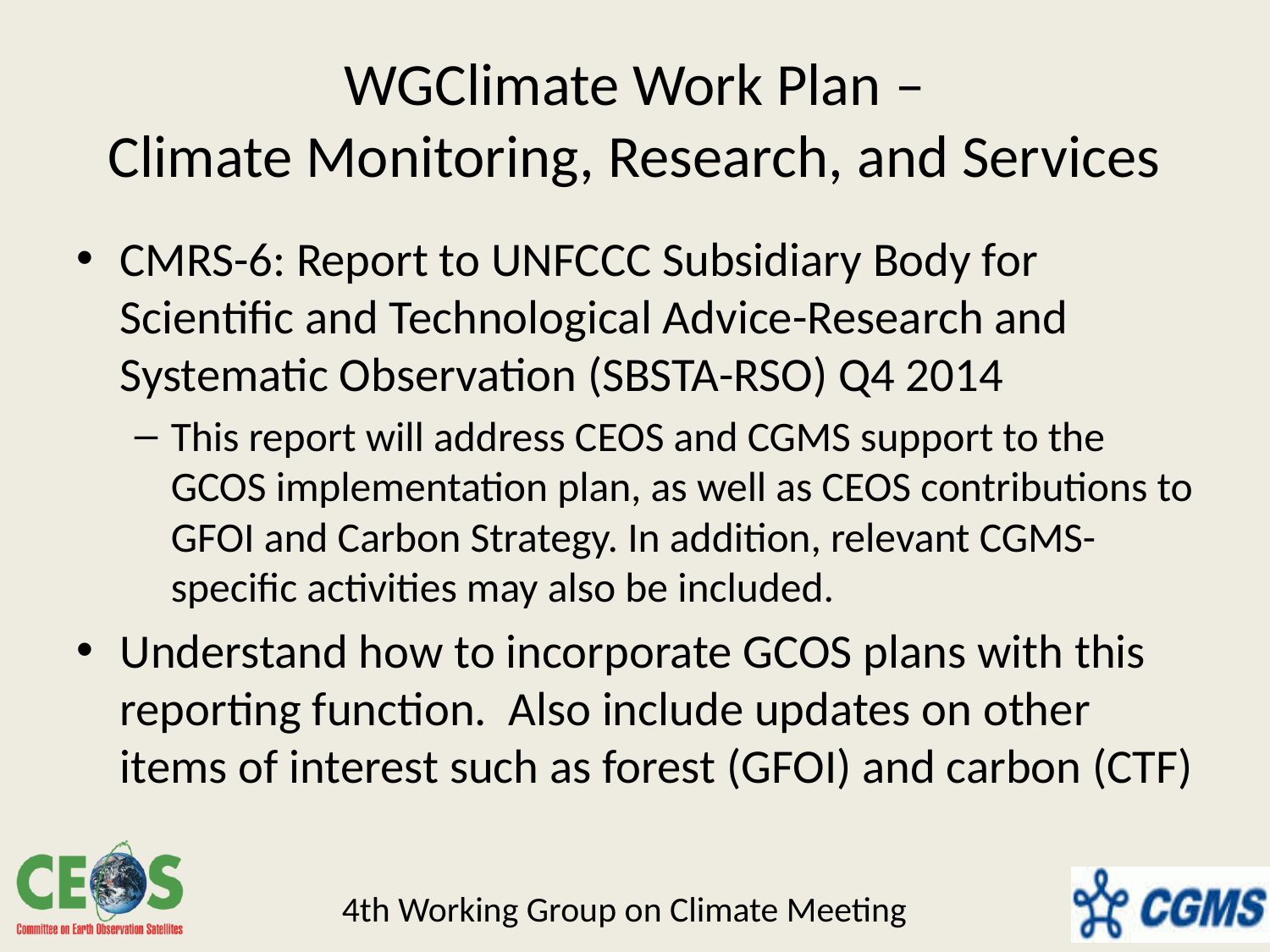

# WGClimate Work Plan – Climate Monitoring, Research, and Services
CMRS-6: Report to UNFCCC Subsidiary Body for Scientific and Technological Advice-Research and Systematic Observation (SBSTA-RSO) Q4 2014
This report will address CEOS and CGMS support to the GCOS implementation plan, as well as CEOS contributions to GFOI and Carbon Strategy. In addition, relevant CGMS-specific activities may also be included.
Understand how to incorporate GCOS plans with this reporting function.  Also include updates on other items of interest such as forest (GFOI) and carbon (CTF)
4th Working Group on Climate Meeting